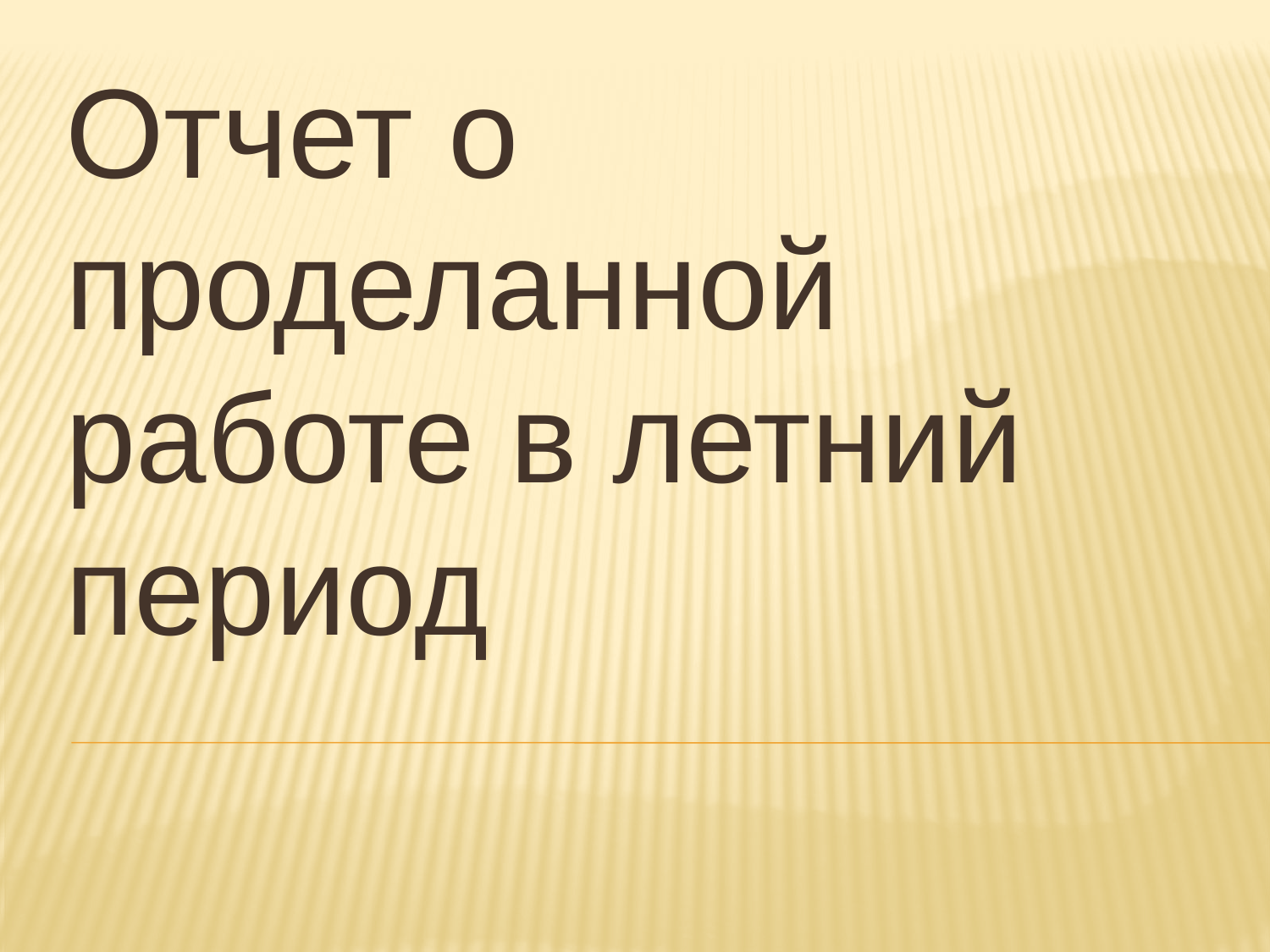

Отчет о проделанной работе в летний период
#